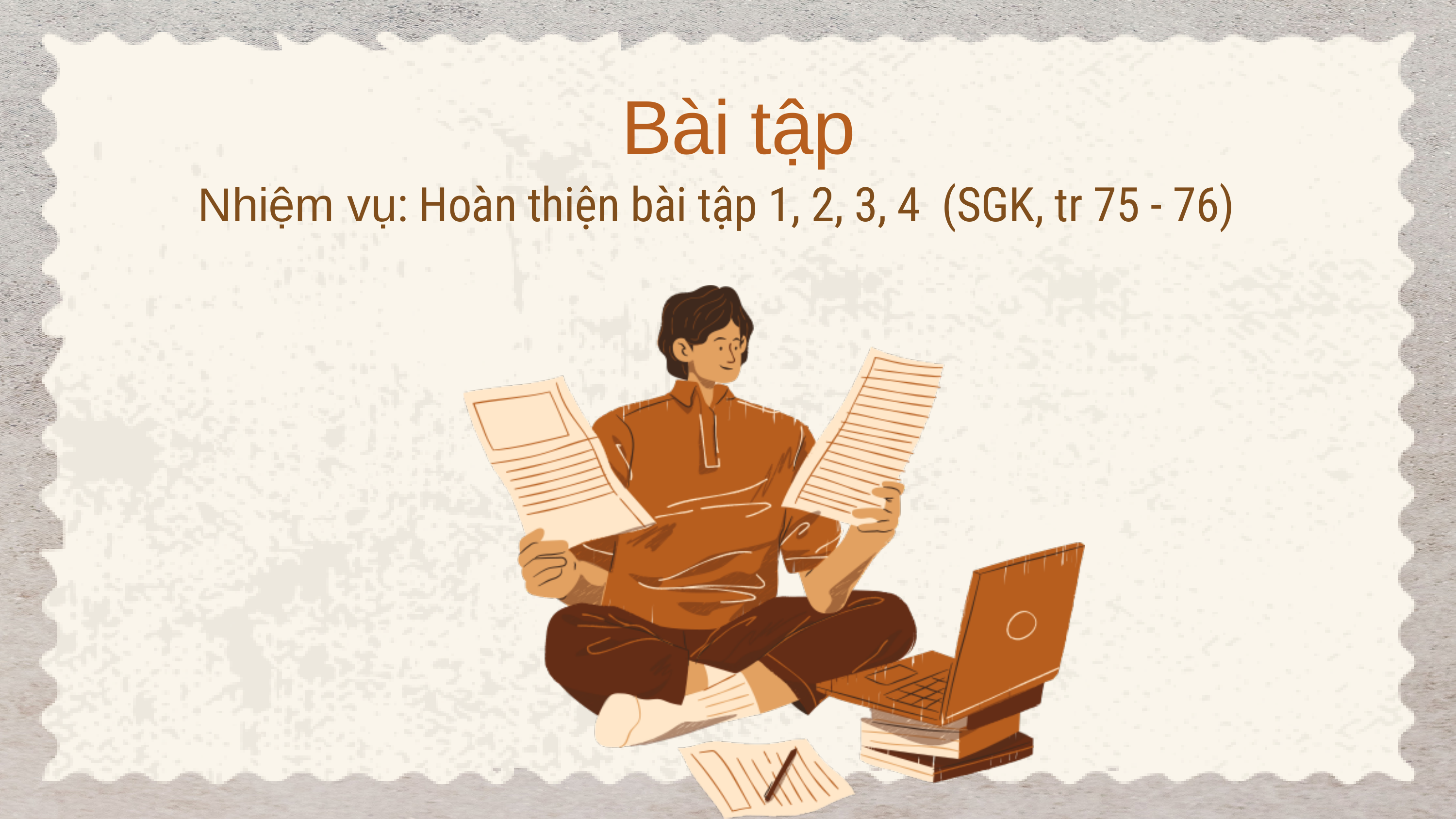

Bài tập
Nhiệm vụ: Hoàn thiện bài tập 1, 2, 3, 4  (SGK, tr 75 - 76)